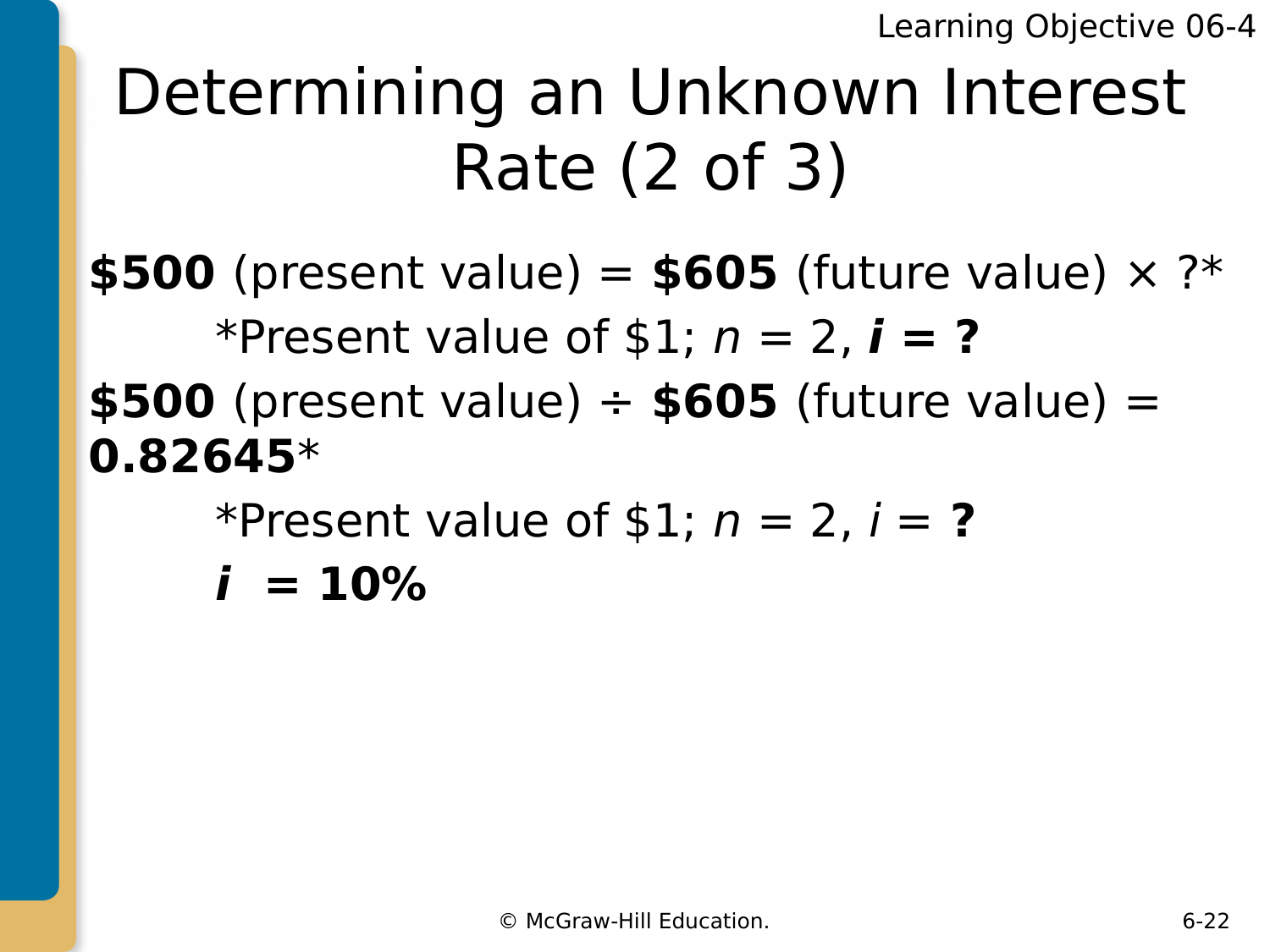

Learning Objective 06-4
# Determining an Unknown Interest Rate (2 of 3)
$500 (present value) = $605 (future value) × ?*
 	*Present value of $1; n = 2, i = ?
$500 (present value) ÷ $605 (future value) = 0.82645*
	*Present value of $1; n = 2, i = ?
 	i  = 10%